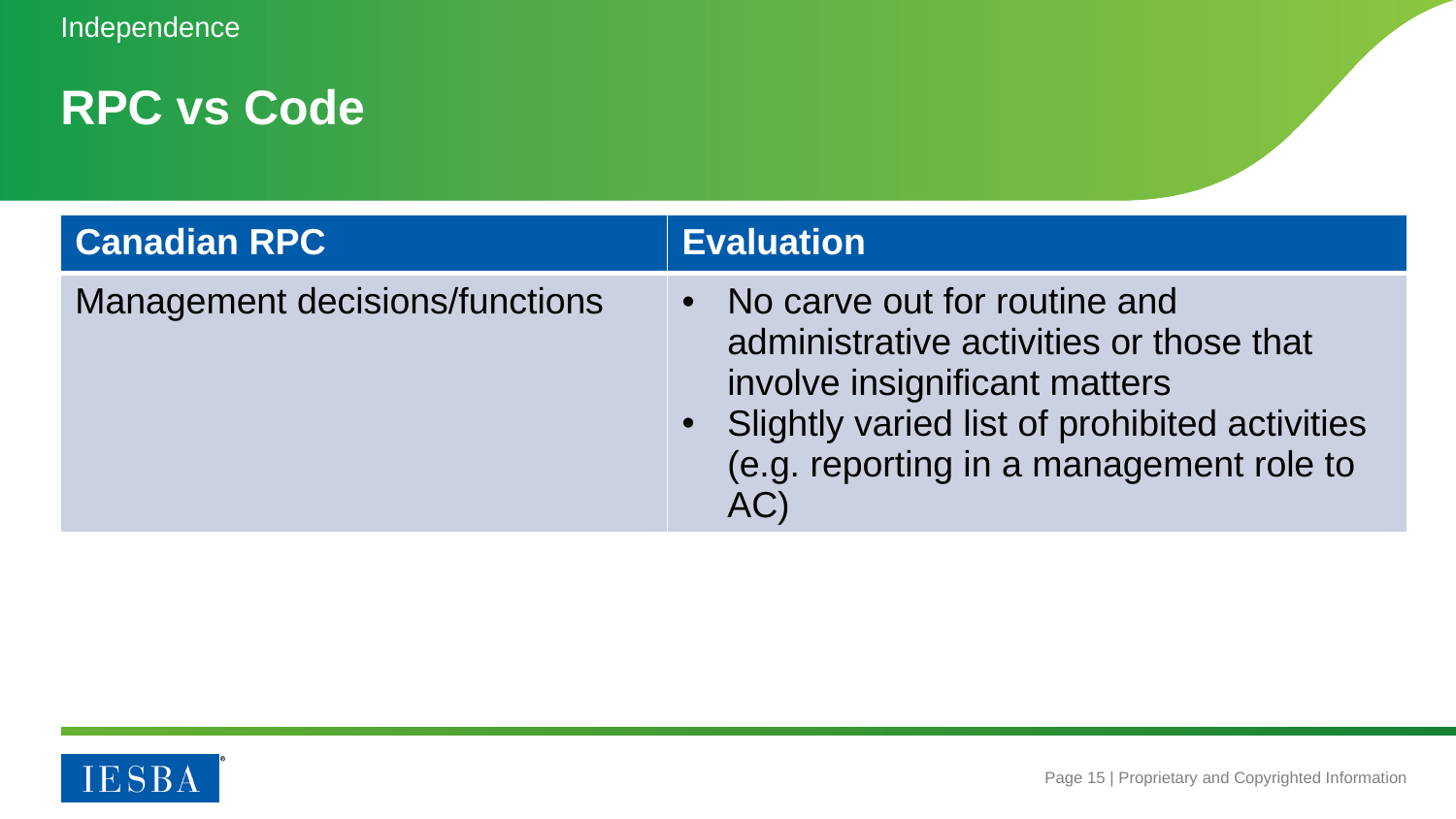

Independence
# RPC vs Code
| Canadian RPC | Evaluation |
| --- | --- |
| Management decisions/functions | No carve out for routine and administrative activities or those that involve insignificant matters Slightly varied list of prohibited activities (e.g. reporting in a management role to AC) |